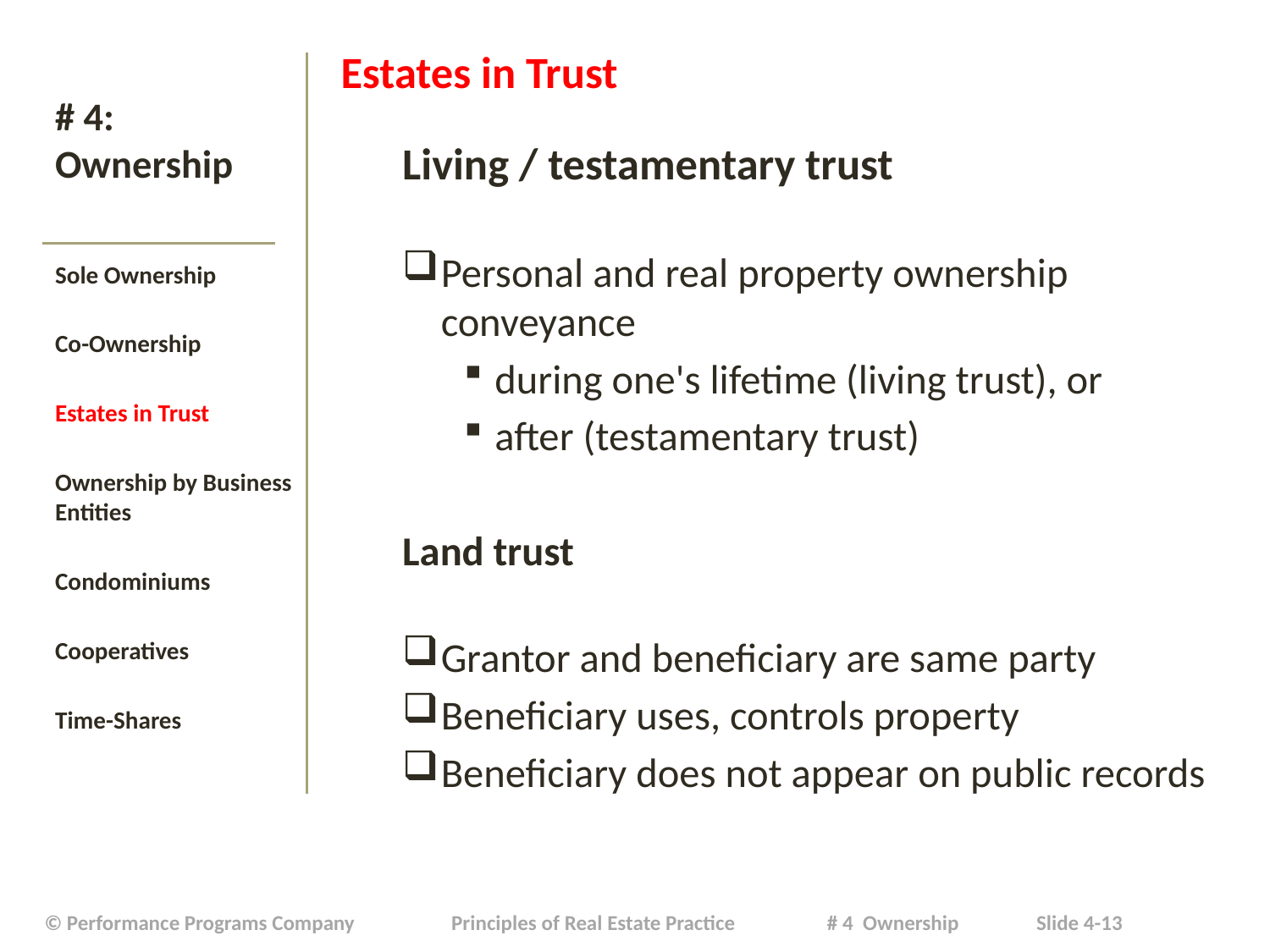

# # 4: Ownership
Estates in Trust

Living / testamentary trust
Personal and real property ownership conveyance
during one's lifetime (living trust), or
after (testamentary trust)

Land trust
Grantor and beneficiary are same party
Beneficiary uses, controls property
Beneficiary does not appear on public records

Sole Ownership

Co-Ownership

Estates in Trust

Ownership by Business Entities

Condominiums

Cooperatives

Time-Shares

| © Performance Programs Company Principles of Real Estate Practice # 4 Ownership Slide 4-13 |
| --- |